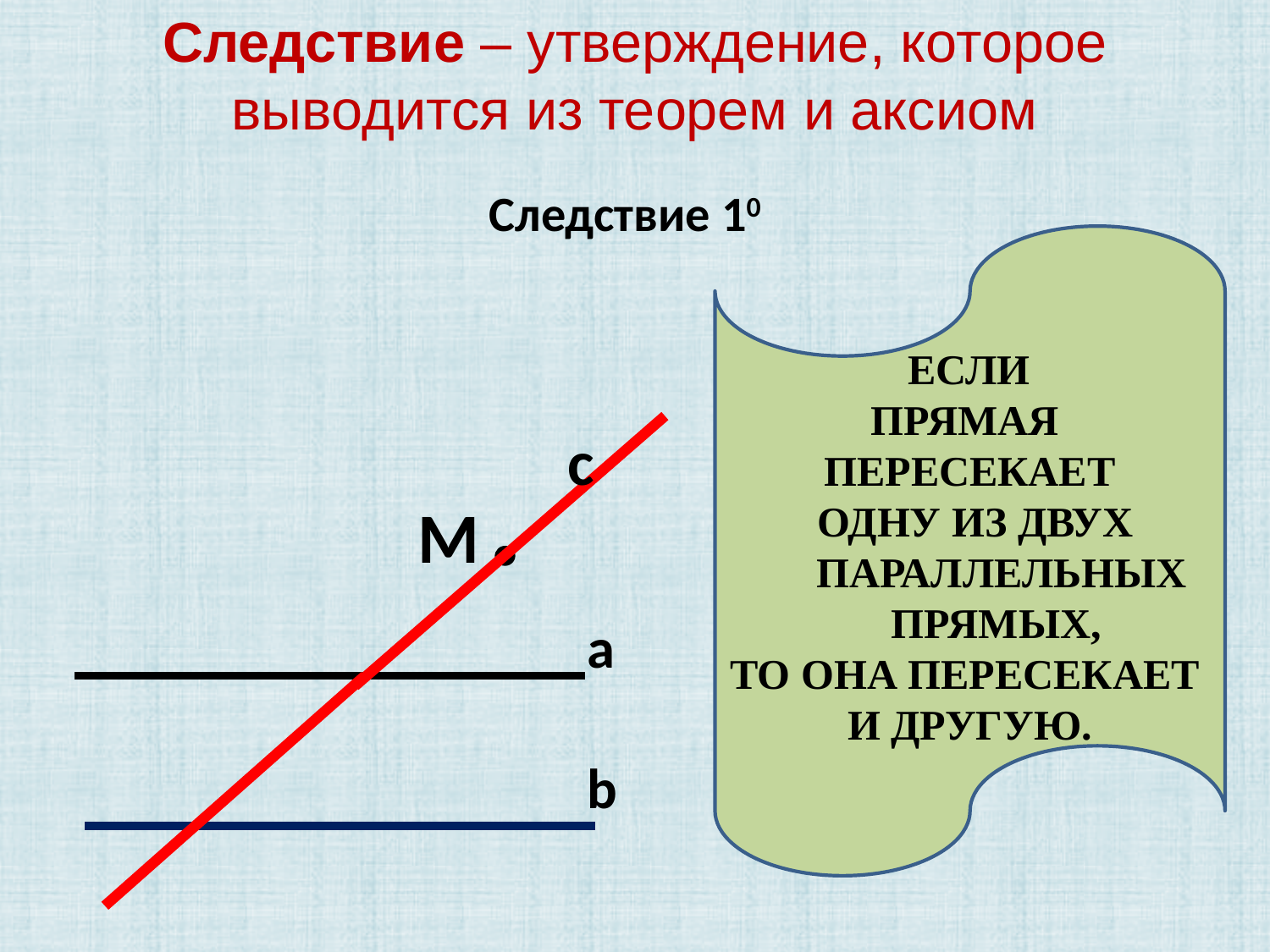

Следствие – утверждение, которое выводится из теорем и аксиом
Следствие 10

 ЕСЛИ
ПРЯМАЯ
ПЕРЕСЕКАЕТ
 ОДНУ ИЗ ДВУХ ПАРАЛЛЕЛЬНЫХ ПРЯМЫХ,
ТО ОНА ПЕРЕСЕКАЕТ
И ДРУГУЮ.
c
M

a
b